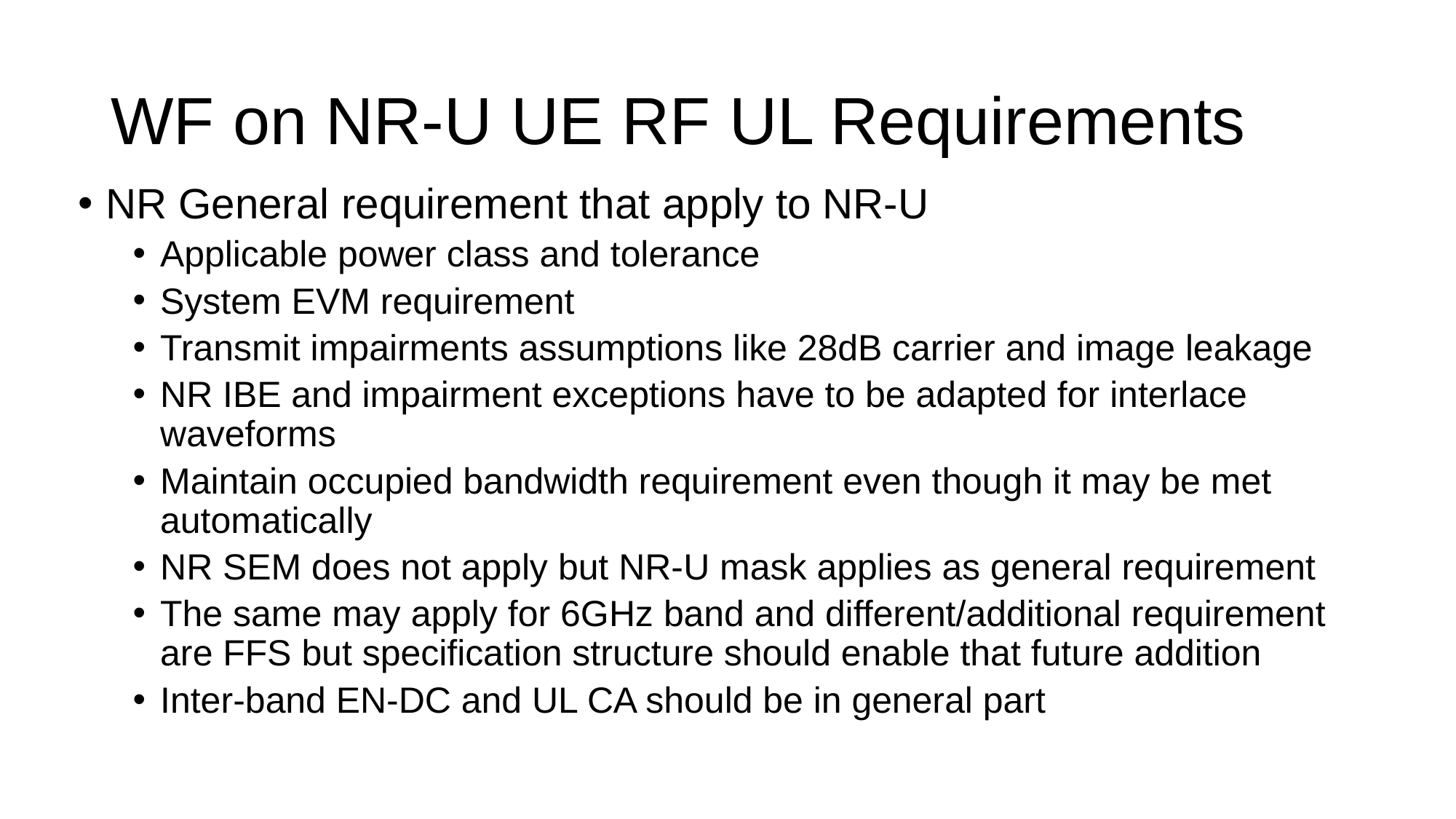

# WF on NR-U UE RF UL Requirements
NR General requirement that apply to NR-U
Applicable power class and tolerance
System EVM requirement
Transmit impairments assumptions like 28dB carrier and image leakage
NR IBE and impairment exceptions have to be adapted for interlace waveforms
Maintain occupied bandwidth requirement even though it may be met automatically
NR SEM does not apply but NR-U mask applies as general requirement
The same may apply for 6GHz band and different/additional requirement are FFS but specification structure should enable that future addition
Inter-band EN-DC and UL CA should be in general part